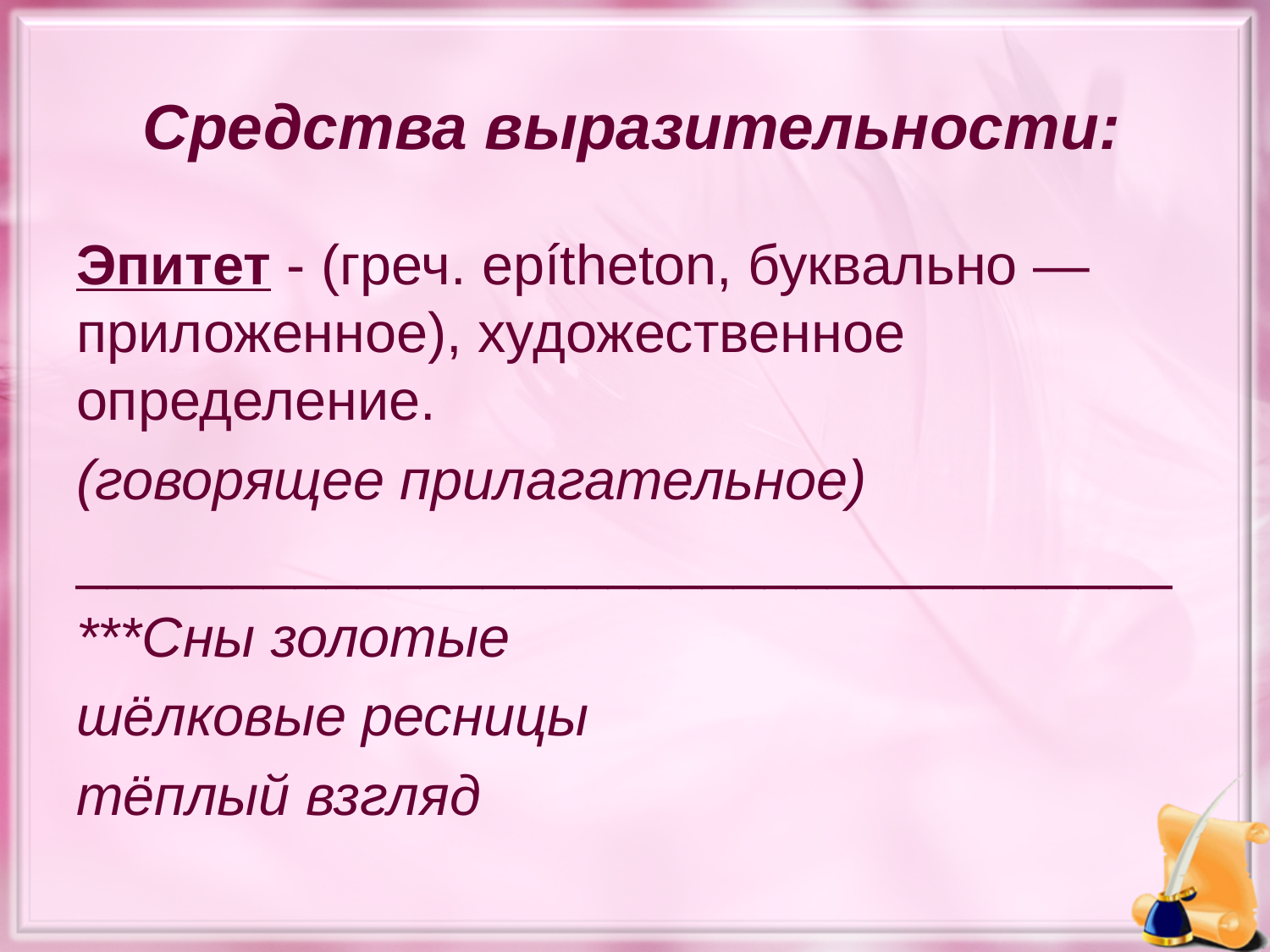

# Средства выразительности:
Эпитет - (греч. epítheton, буквально — приложенное), художественное определение.
(говорящее прилагательное)
___________________________________
***Сны золотые
шёлковые ресницы
тёплый взгляд